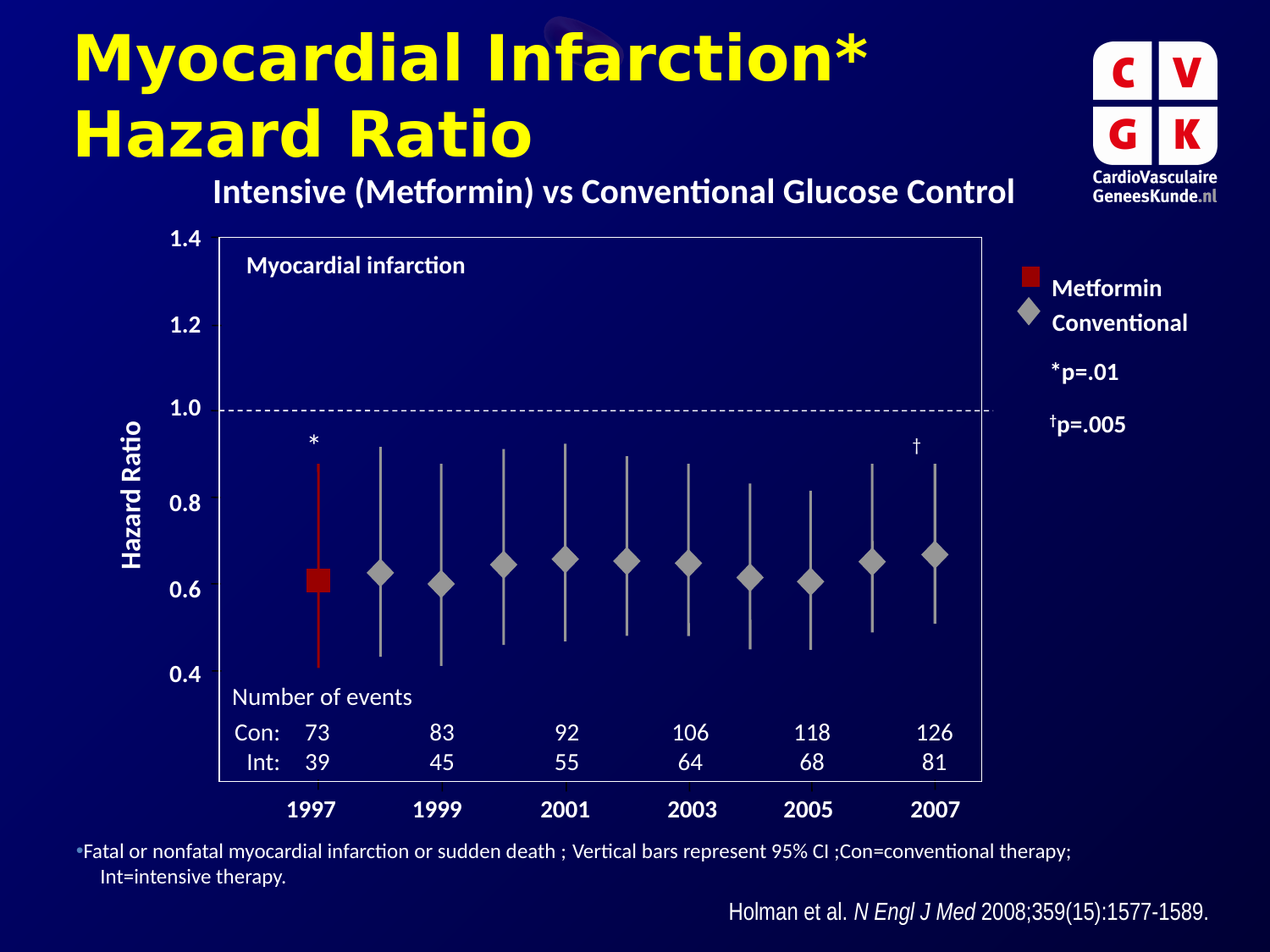

Myocardial Infarction*
Hazard Ratio
Intensive (Metformin) vs Conventional Glucose Control
1.4

Myocardial infarction
Metformin

Conventional

1.2

*p=.01
1.0
†p=.005

*
†

Hazard Ratio

0.8

0.6

0.4

Number of events
Con:
Int:
73
39
83
45
92
55
106
64
118
68
126
81

1997
1999
2001
2003
2005
2007
Fatal or nonfatal myocardial infarction or sudden death ; Vertical bars represent 95% CI ;Con=conventional therapy;
	Int=intensive therapy.
Holman et al. N Engl J Med 2008;359(15):1577-1589.